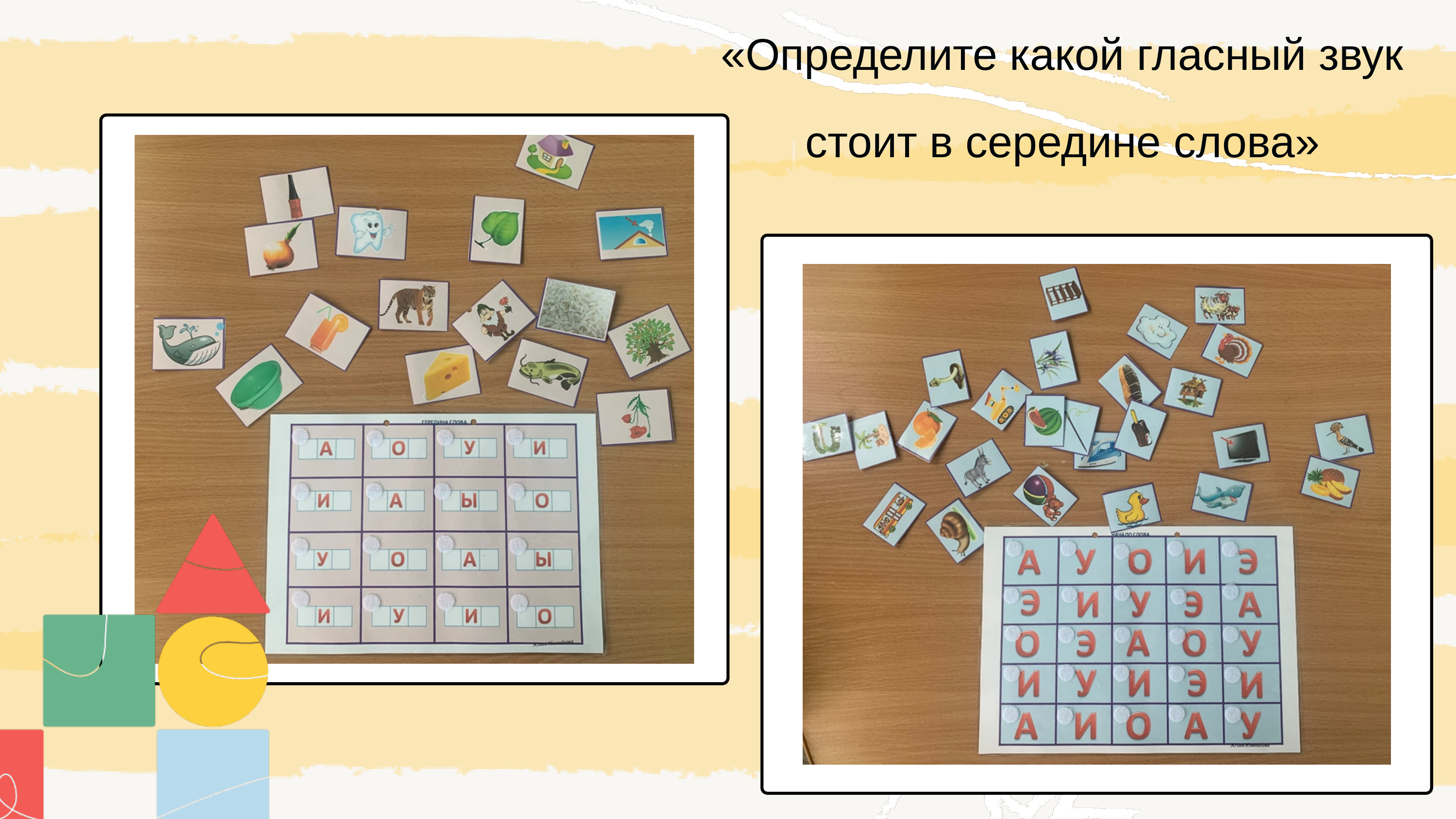

«Определите какой гласный звук стоит в середине слова»